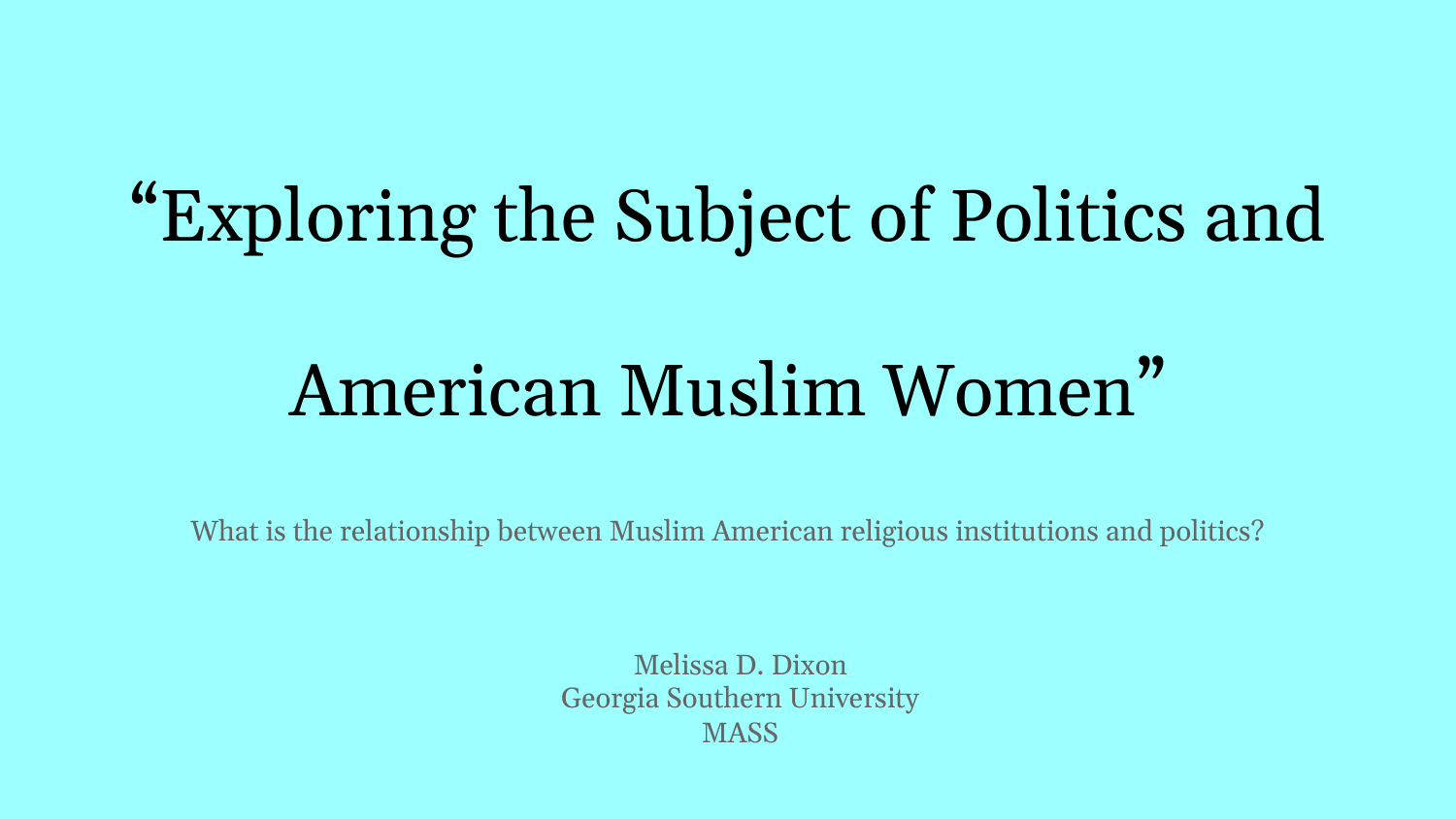

# “Exploring the Subject of Politics and American Muslim Women”
What is the relationship between Muslim American religious institutions and politics?

Melissa D. Dixon
Georgia Southern University
MASS